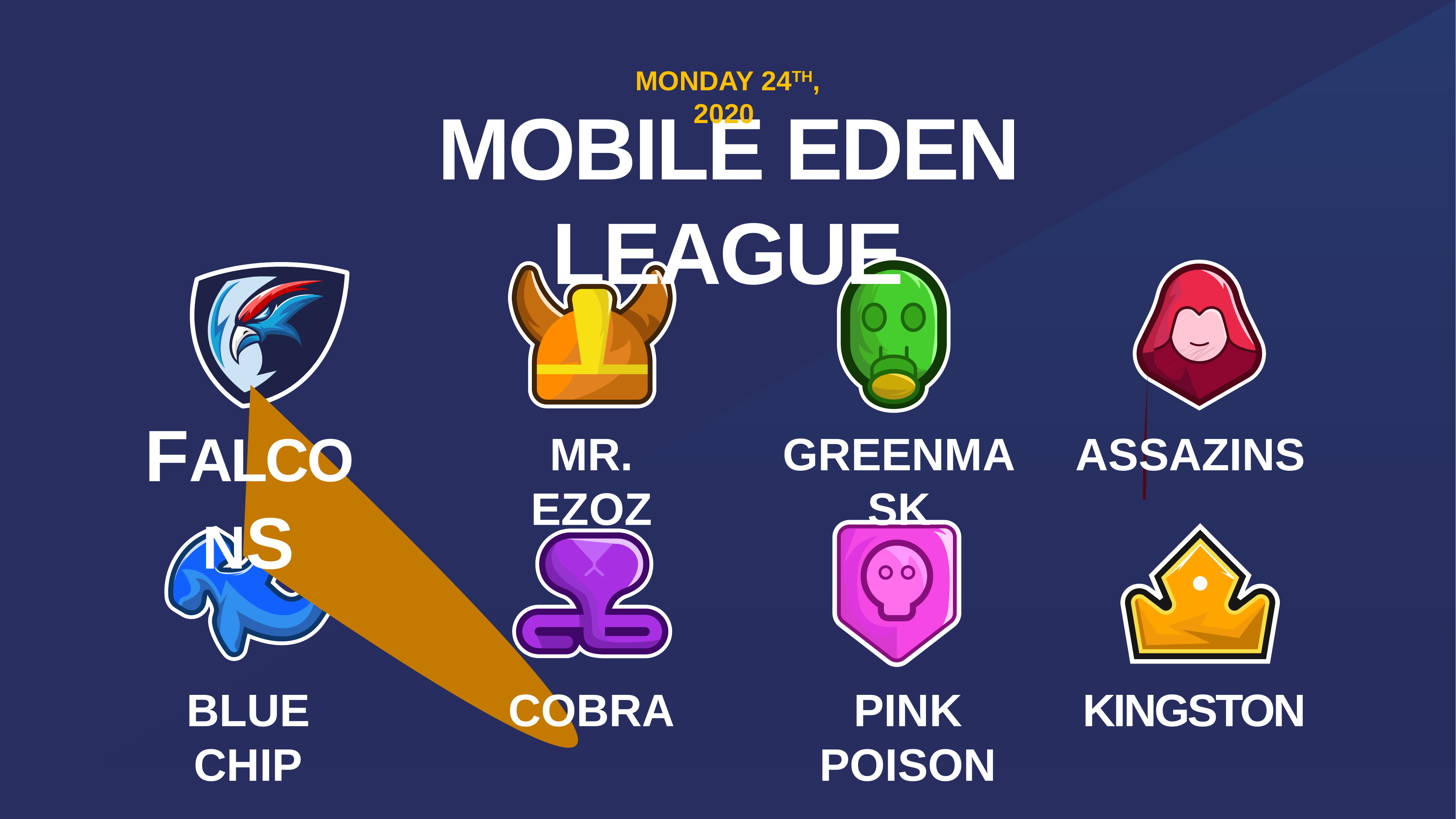

MONDAY 24TH, 2020
MOBILE EDEN LEAGUE

FALCONS
MR. EZOZ
GREENMASK
ASSAZINS

BLUE CHIP
COBRA
PINK POISON
KINGSTON